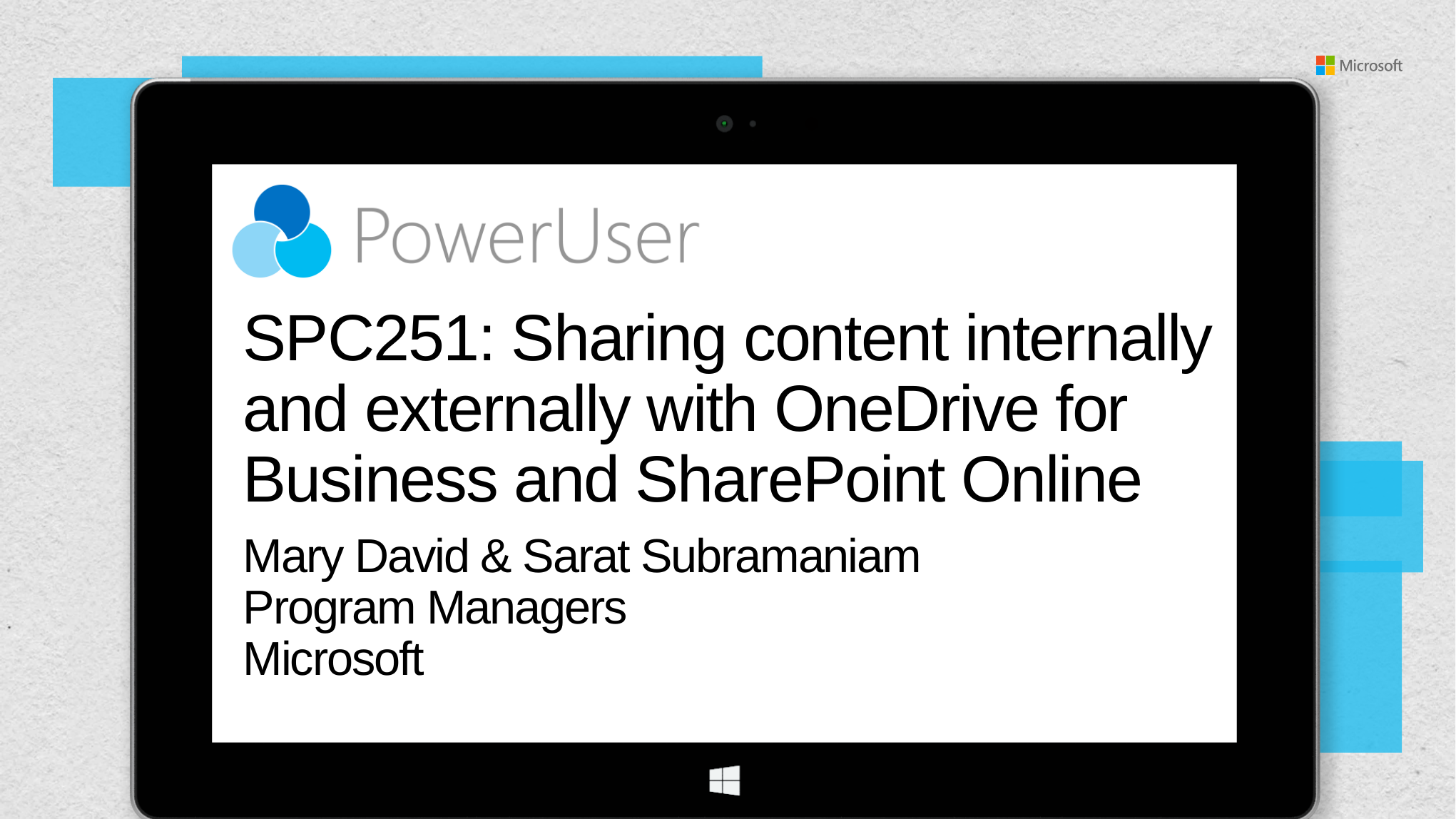

# SPC251: Sharing content internally and externally with OneDrive for Business and SharePoint Online
Mary David & Sarat Subramaniam
Program Managers
Microsoft